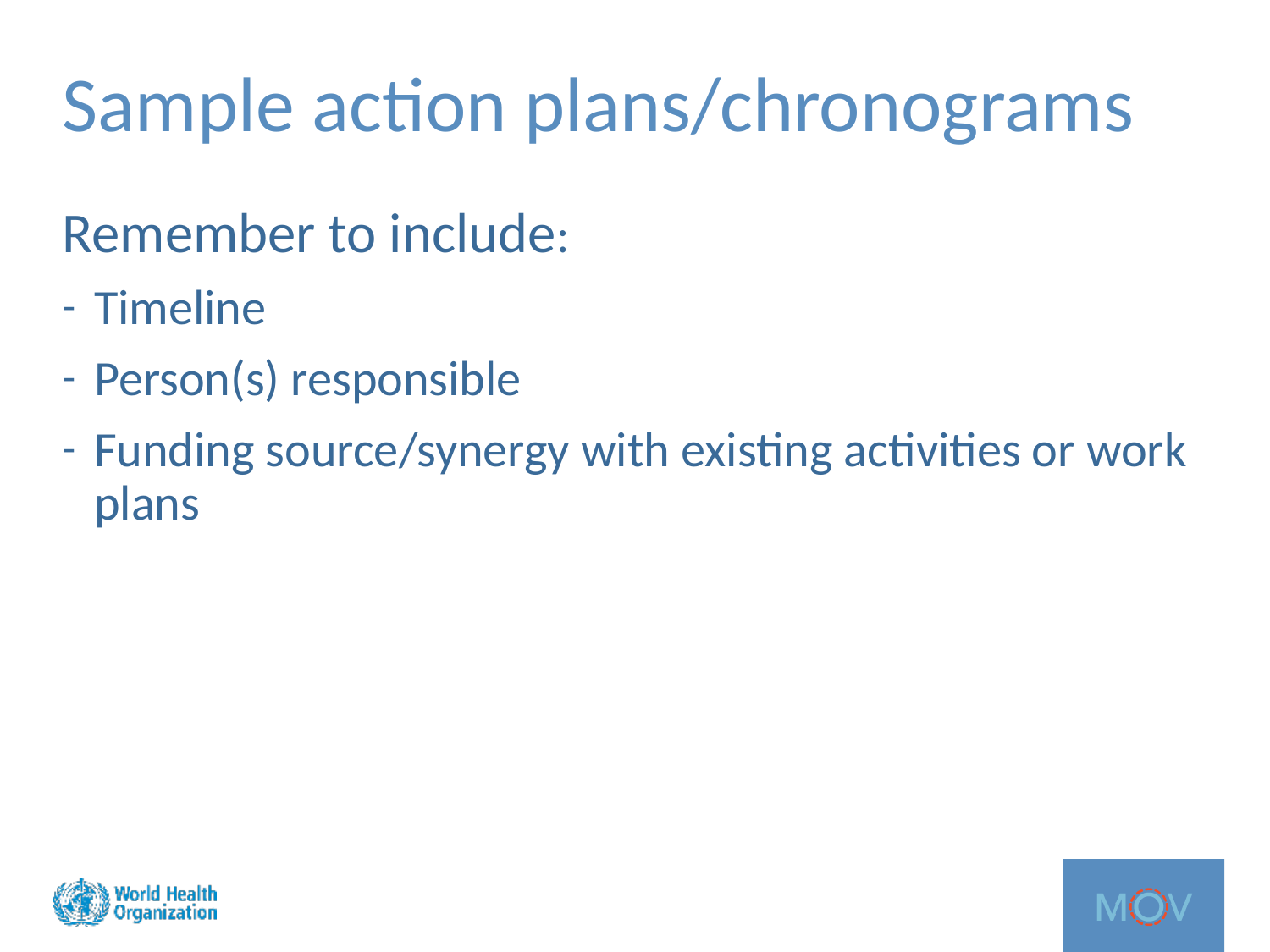

# Sample action plans/chronograms
Remember to include:
Timeline
Person(s) responsible
Funding source/synergy with existing activities or work plans